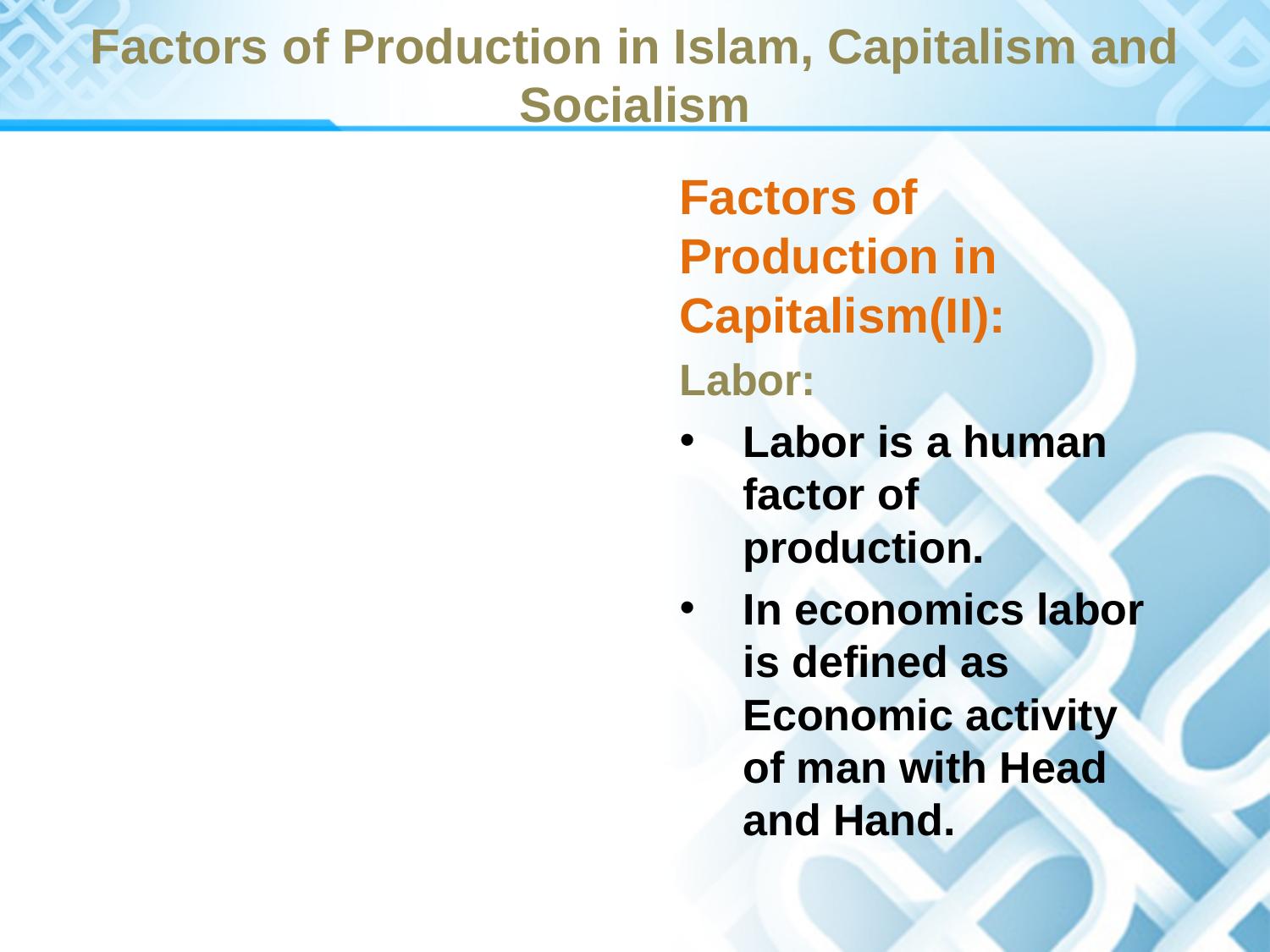

Factors of Production in Islam, Capitalism and Socialism
Factors of Production in Capitalism(II):
Labor:
Labor is a human factor of production.
In economics labor is defined as Economic activity of man with Head and Hand.